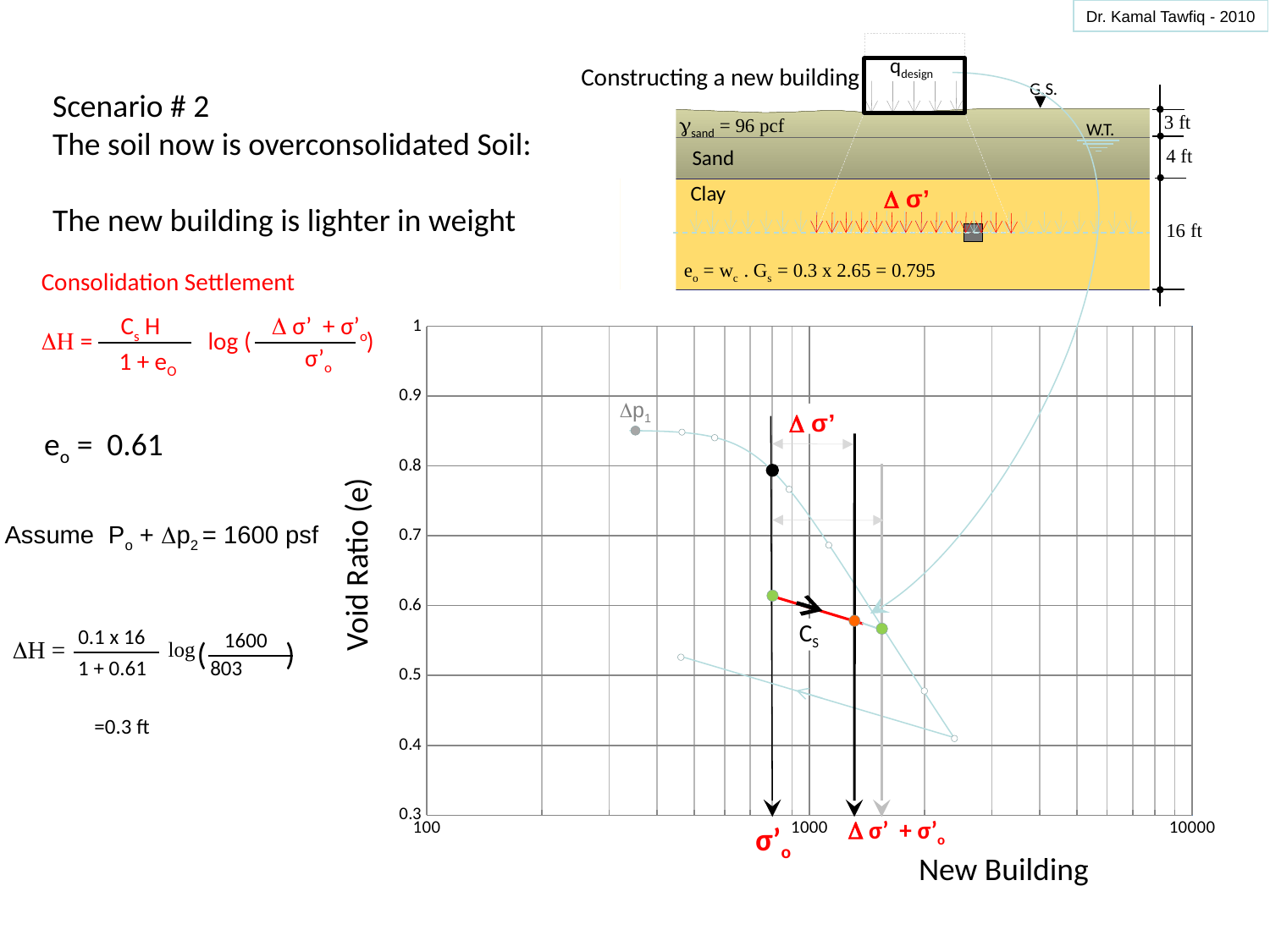

Dr. Kamal Tawfiq - 2010

qdesign
Constructing a new building

G.S.

Scenario # 2
The soil now is overconsolidated Soil:

The new building is lighter in weight

3 ft
γsand = 96 pcf

W.T.

4 ft
Sand
Clay

Δ σ’

16 ft

eo = wc  . Gs  = 0.3 x 2.65 = 0.795
Consolidation Settlement

ΔΗ =                     log (                     )
Cs H
Δ σ’  + σ’o
 σ’o
1 + eO

### Chart

| Category |  |
|---|---|
Δp1
Δ σ’

eo =  0.61

Assume  Po + Δp2 = 1600 psf
Void Ratio (e)

CS

0.1 x 16

1600

ΔH =
(           )
log
1 + 0.61
803

=0.3 ft

Δ σ’  + σ’o
 σ’o
New Building